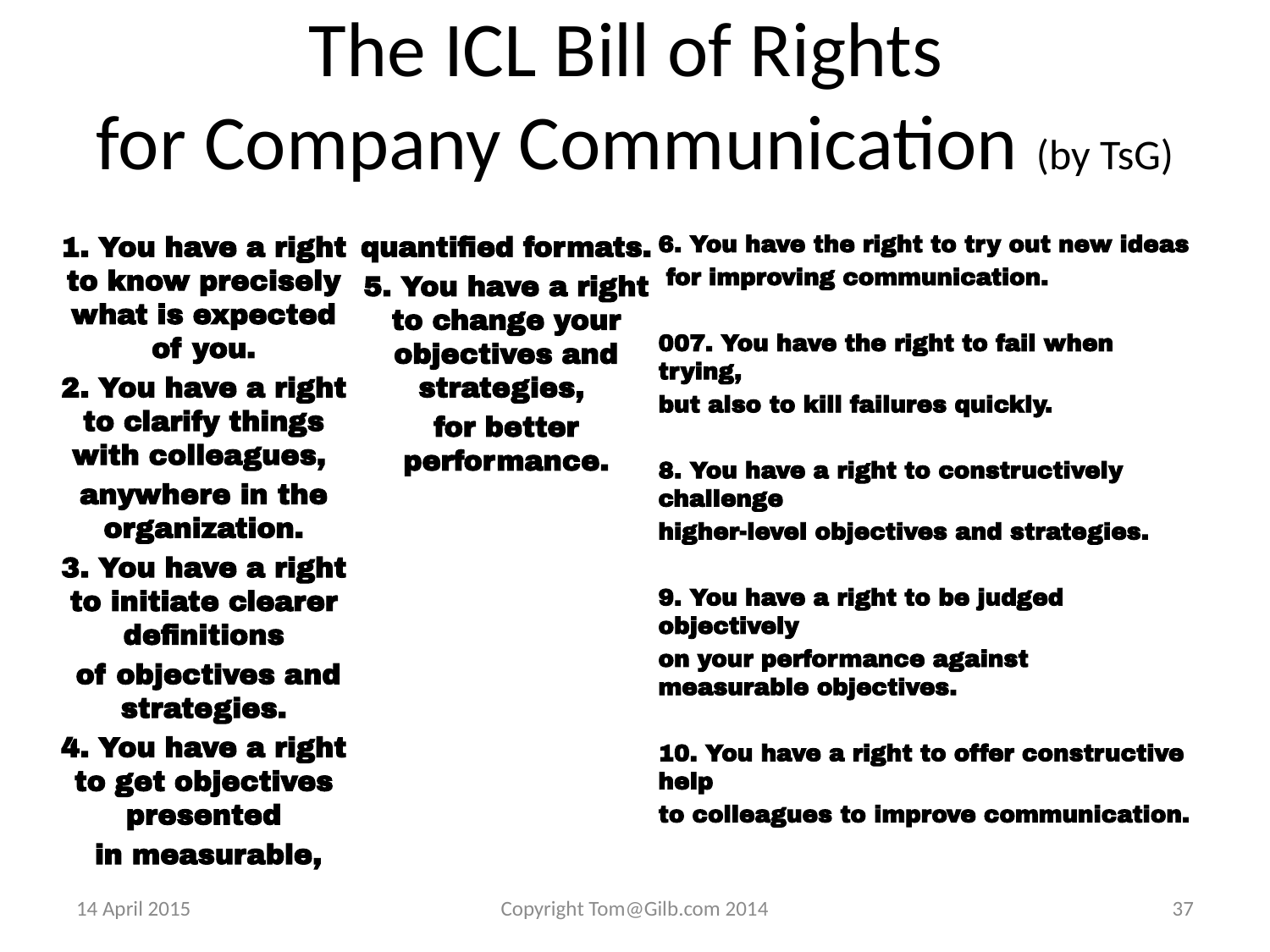

# The ICL Bill of Rights for Company Communication (by TsG)
1. You have a right to know precisely what is expected of you.
2. You have a right to clarify things with colleagues,
anywhere in the organization.
3. You have a right to initiate clearer definitions
 of objectives and strategies.
4. You have a right to get objectives presented
 in measurable, quantified formats.
5. You have a right to change your objectives and strategies,
for better performance.

6. You have the right to try out new ideas
 for improving communication.

007. You have the right to fail when trying,
but also to kill failures quickly.

8. You have a right to constructively challenge
higher-level objectives and strategies.

9. You have a right to be judged objectively
on your performance against  measurable objectives.

10. You have a right to offer constructive help
to colleagues to improve communication.
14 April 2015
Copyright Tom@Gilb.com 2014
37